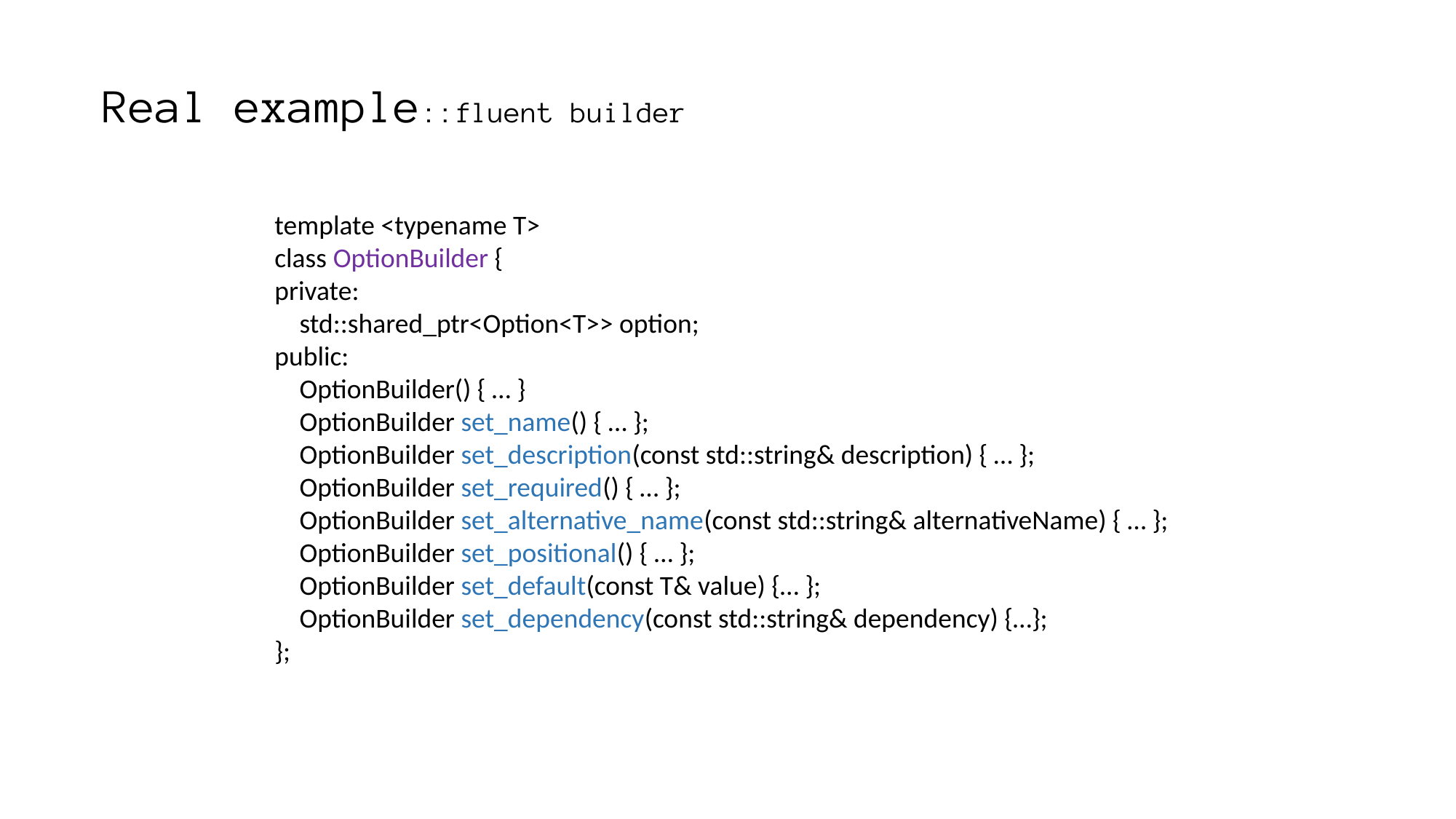

Real example::fluent builder
template <typename T>
class OptionBuilder {
private:
    std::shared_ptr<Option<T>> option;
public:
    OptionBuilder() { … }
    OptionBuilder set_name() { … };
    OptionBuilder set_description(const std::string& description) { … };
    OptionBuilder set_required() { … };
    OptionBuilder set_alternative_name(const std::string& alternativeName) { … };
    OptionBuilder set_positional() { … };
    OptionBuilder set_default(const T& value) {… };
    OptionBuilder set_dependency(const std::string& dependency) {…};
};